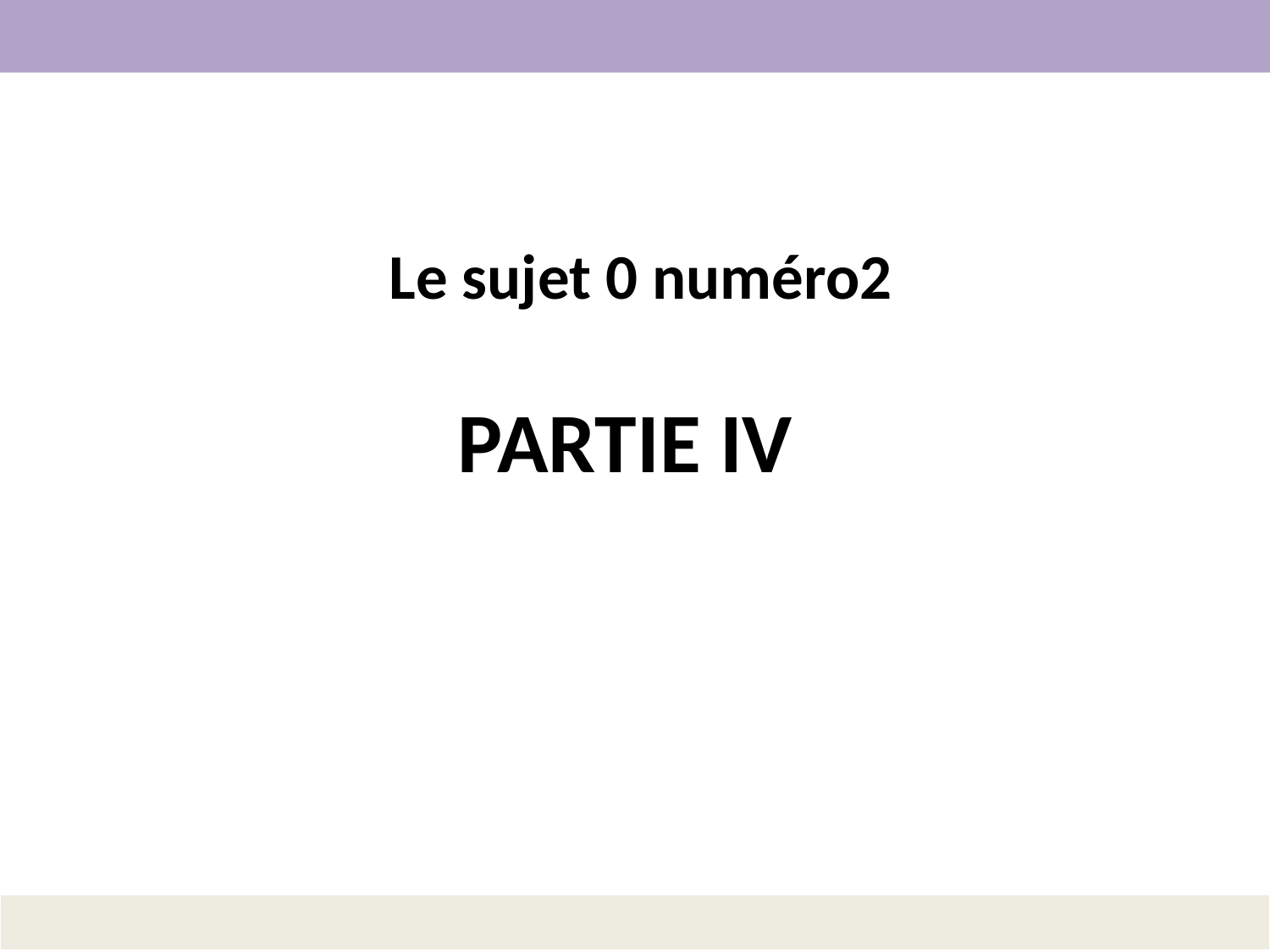

Le sujet 0 numéro2

PARTIE IV

|  |
| --- |